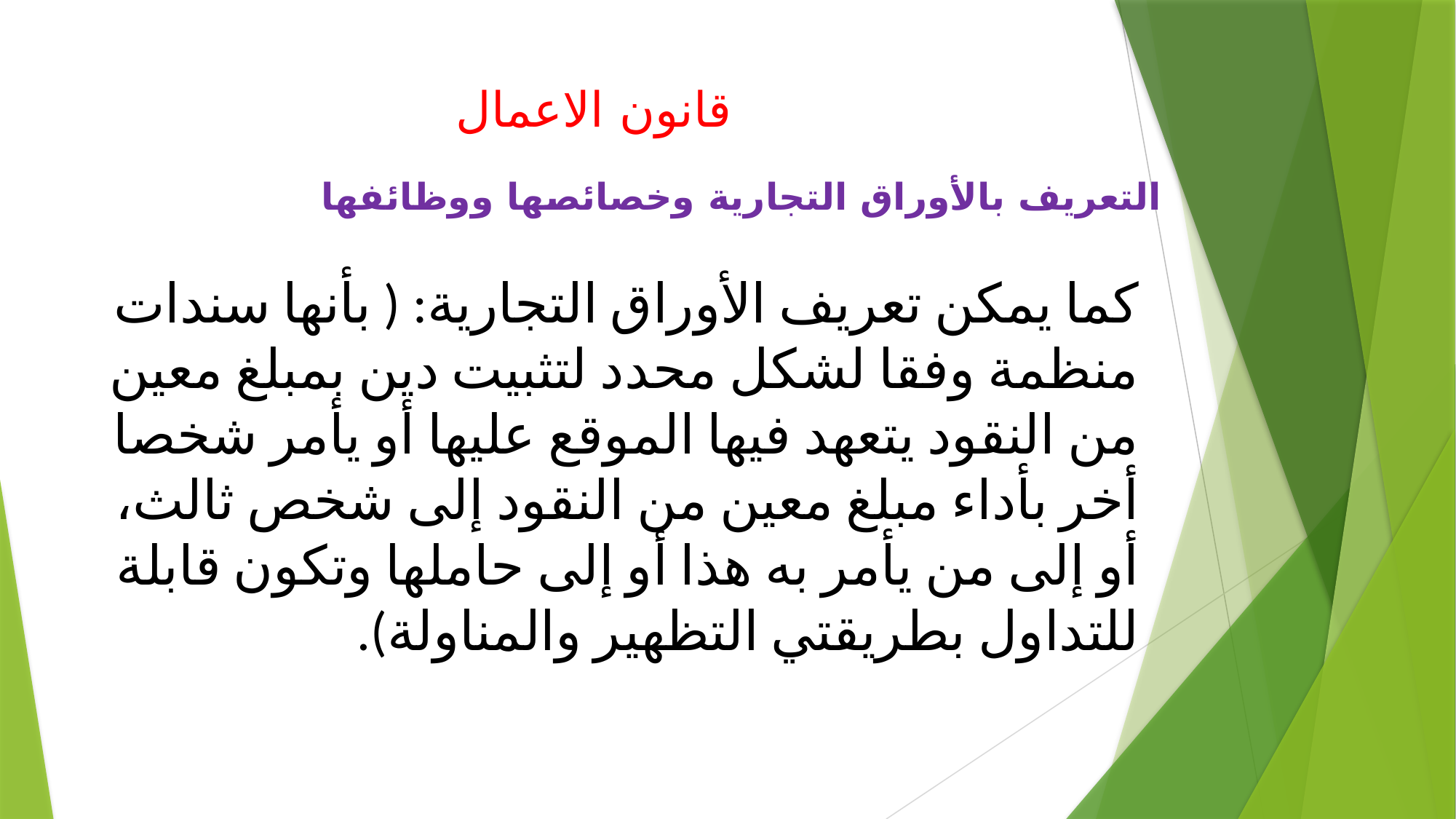

# قانون الاعمال
التعريف بالأوراق التجارية وخصائصها ووظائفها
كما يمكن تعريف الأوراق التجارية: ( بأنها سندات منظمة وفقا لشكل محدد لتثبيت دین بمبلغ معين من النقود يتعهد فيها الموقع عليها أو يأمر شخصا أخر بأداء مبلغ معين من النقود إلى شخص ثالث، أو إلى من يأمر به هذا أو إلى حاملها وتكون قابلة للتداول بطريقتي التظهير والمناولة).